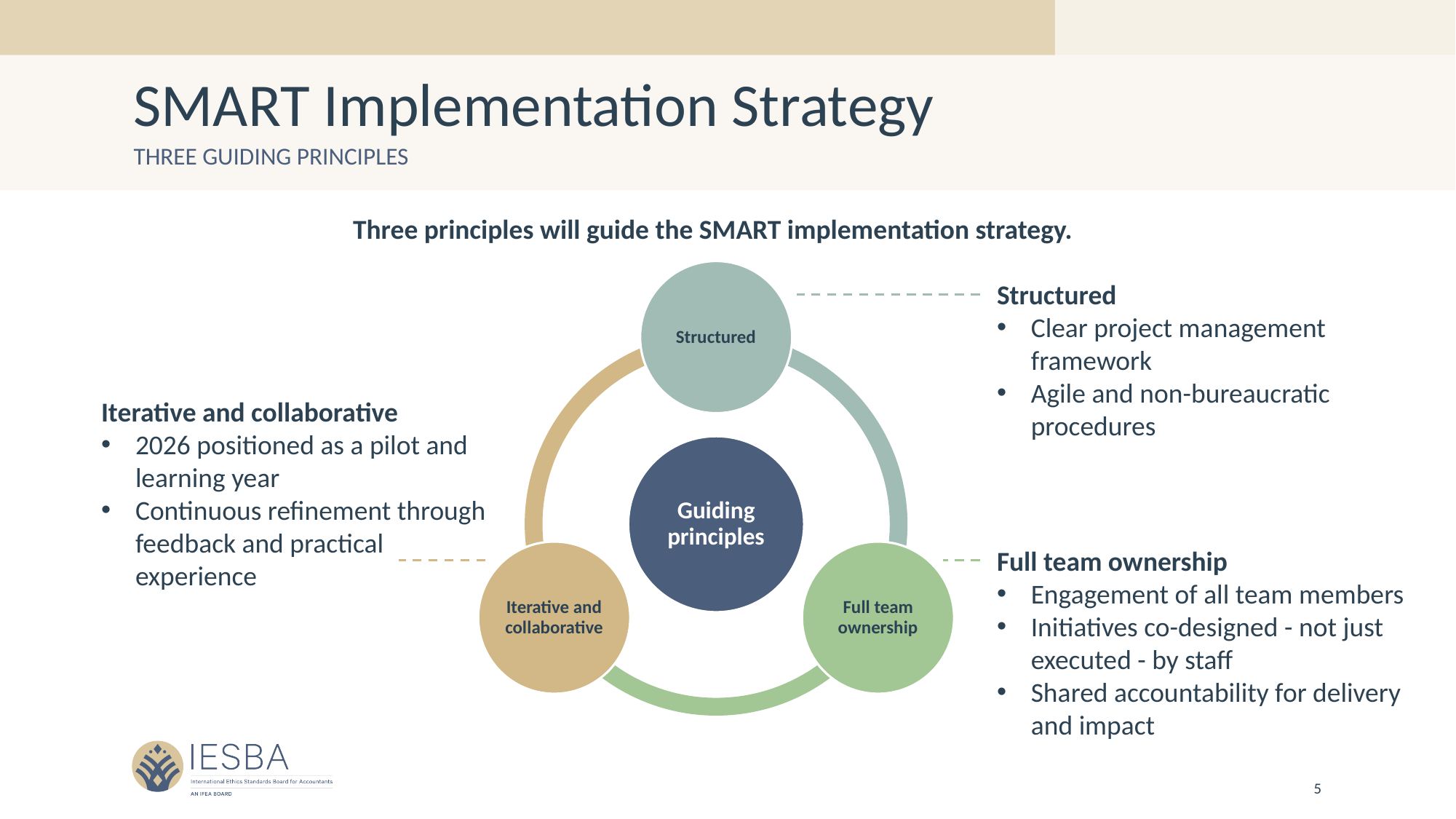

# SMART Implementation Strategy
Three guiding principles
Three principles will guide the SMART implementation strategy.
Guiding principles
Structured
Full team ownership
Iterative and collaborative
Structured
Clear project management framework
Agile and non-bureaucratic procedures
Iterative and collaborative
2026 positioned as a pilot and learning year
Continuous refinement through feedback and practical experience

Full team ownership
Engagement of all team members
Initiatives co-designed - not just executed - by staff
Shared accountability for delivery and impact
5